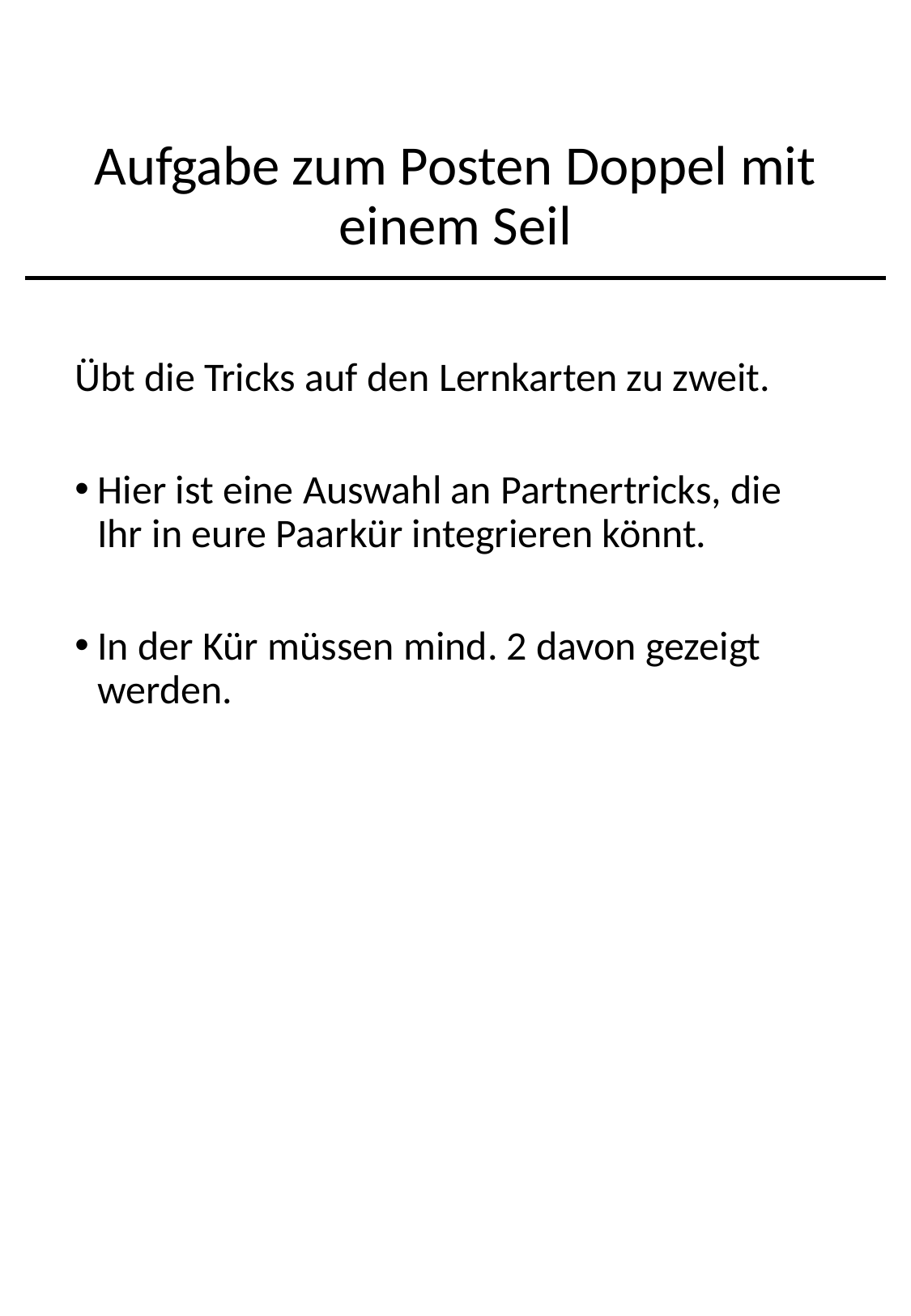

# Aufgabe zum Posten Doppel mit einem Seil
Übt die Tricks auf den Lernkarten zu zweit.

Hier ist eine Auswahl an Partnertricks, die Ihr in eure Paarkür integrieren könnt.

In der Kür müssen mind. 2 davon gezeigt werden.